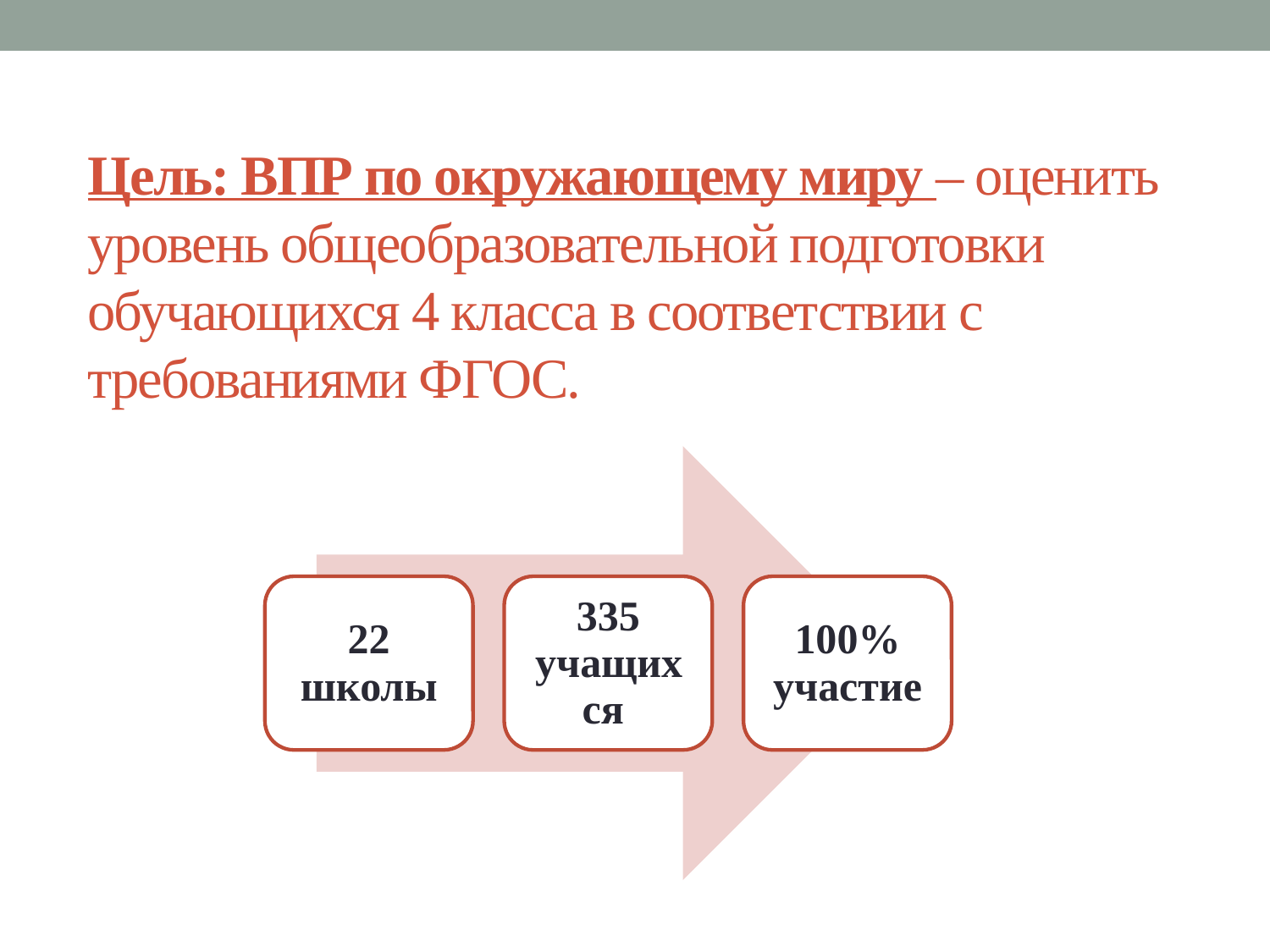

# Цель: ВПР по окружающему миру – оценить уровень общеобразовательной подготовки обучающихся 4 класса в соответствии с требованиями ФГОС.

22 школы
335 учащихся
100% участие